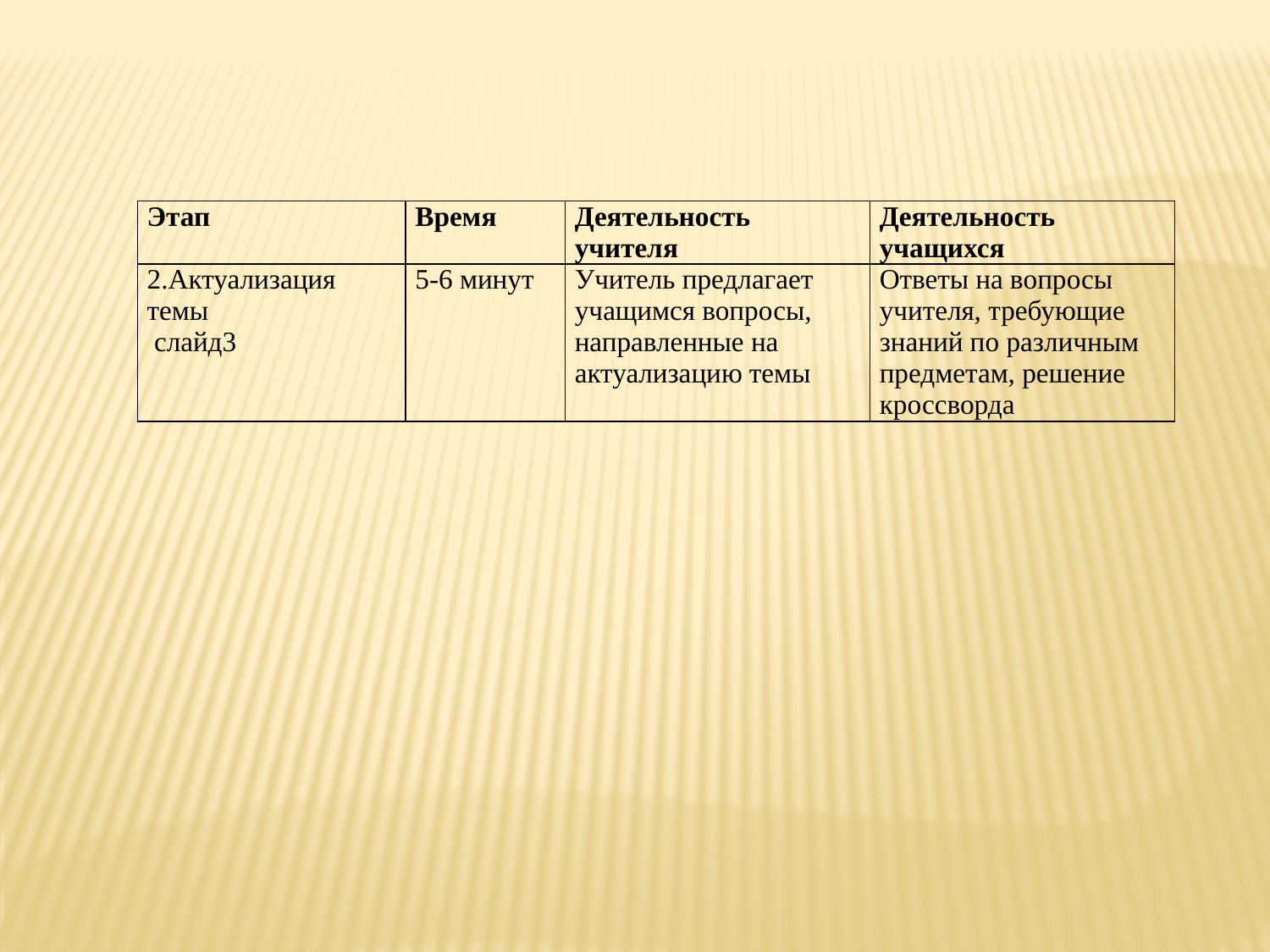

| Этап | Время | Деятельность учителя | Деятельность учащихся |
| --- | --- | --- | --- |
| 2.Актуализация темы слайд3 | 5-6 минут | Учитель предлагает учащимся вопросы, направленные на актуализацию темы | Ответы на вопросы учителя, требующие знаний по различным предметам, решение кроссворда |